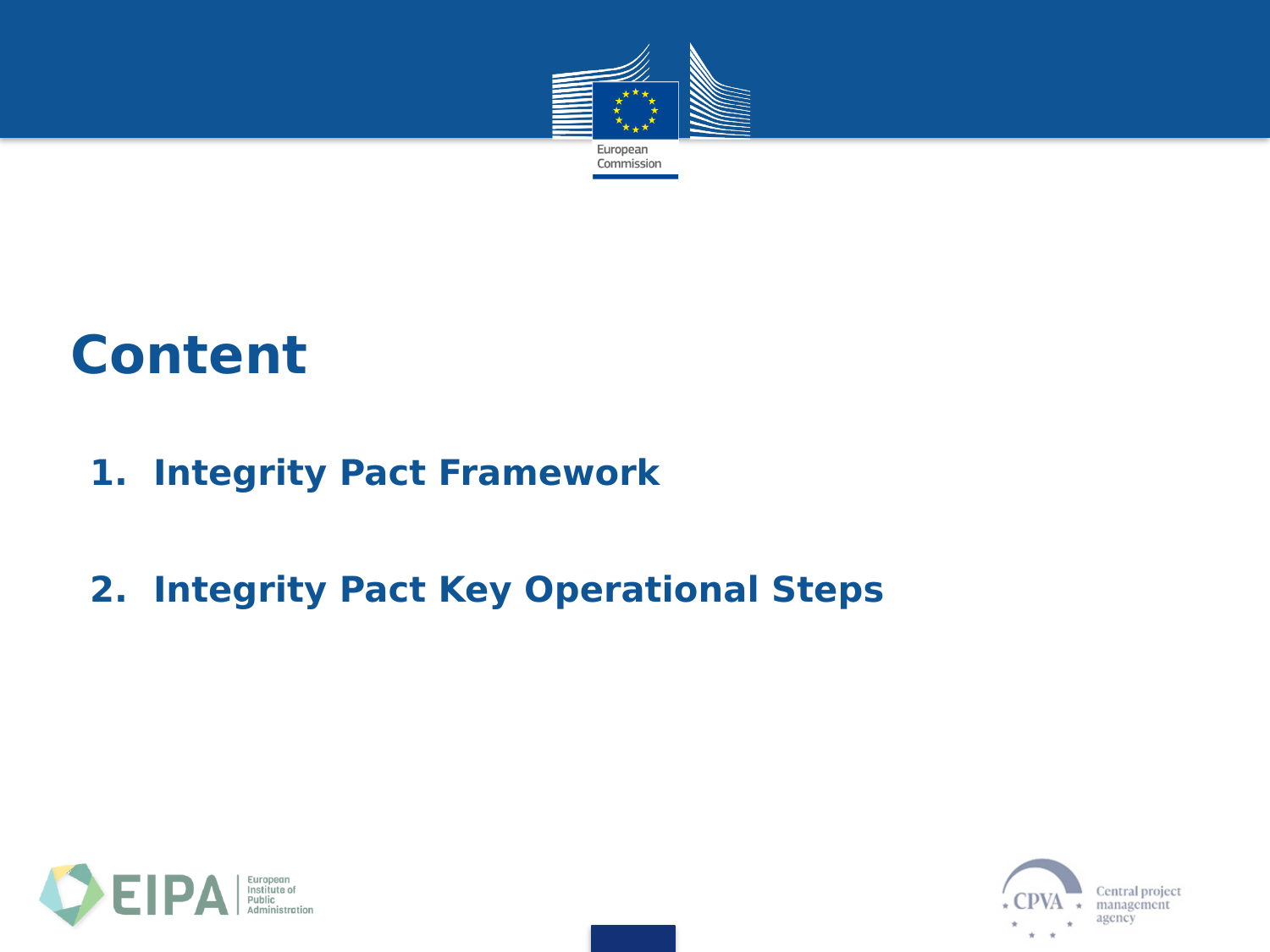

Content

Integrity Pact Framework

Integrity Pact Key Operational Steps